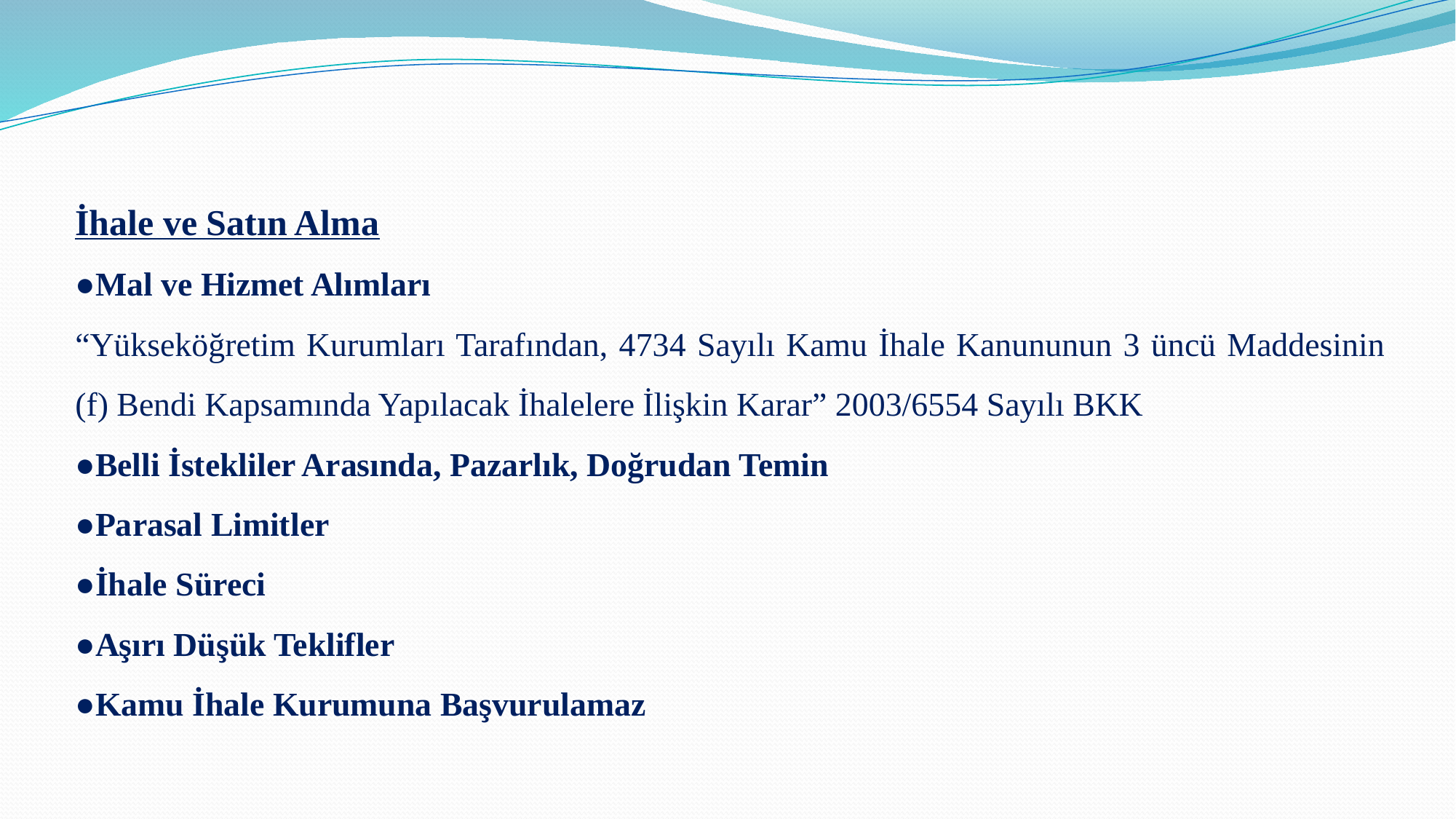

İhale ve Satın Alma
●Mal ve Hizmet Alımları
“Yükseköğretim Kurumları Tarafından, 4734 Sayılı Kamu İhale Kanununun 3 üncü Maddesinin (f) Bendi Kapsamında Yapılacak İhalelere İlişkin Karar” 2003/6554 Sayılı BKK
●Belli İstekliler Arasında, Pazarlık, Doğrudan Temin
●Parasal Limitler
●İhale Süreci
●Aşırı Düşük Teklifler
●Kamu İhale Kurumuna Başvurulamaz